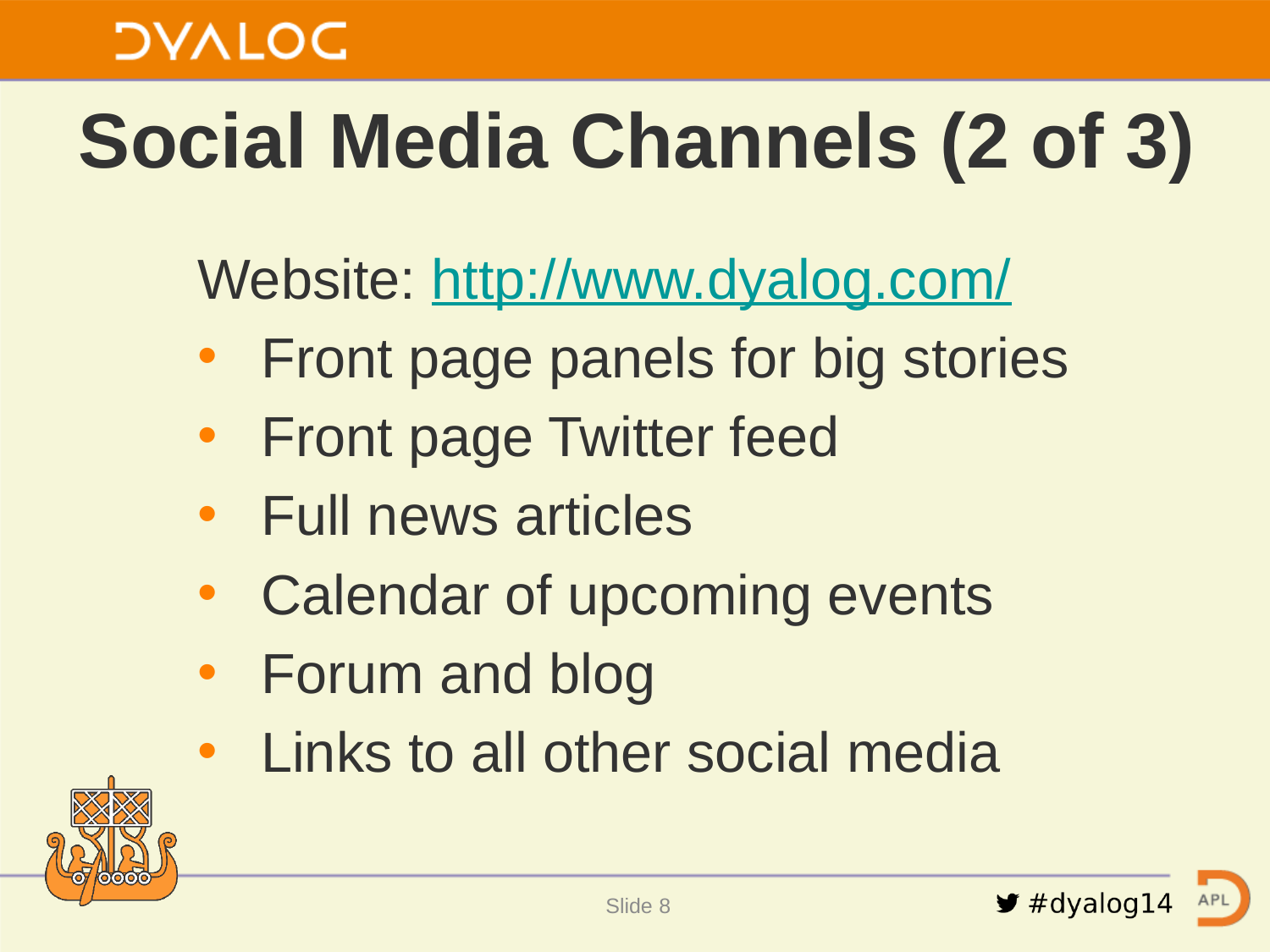

# Social Media Channels (2 of 3)
Website: http://www.dyalog.com/
Front page panels for big stories
Front page Twitter feed
Full news articles
Calendar of upcoming events
Forum and blog
Links to all other social media
Slide 8